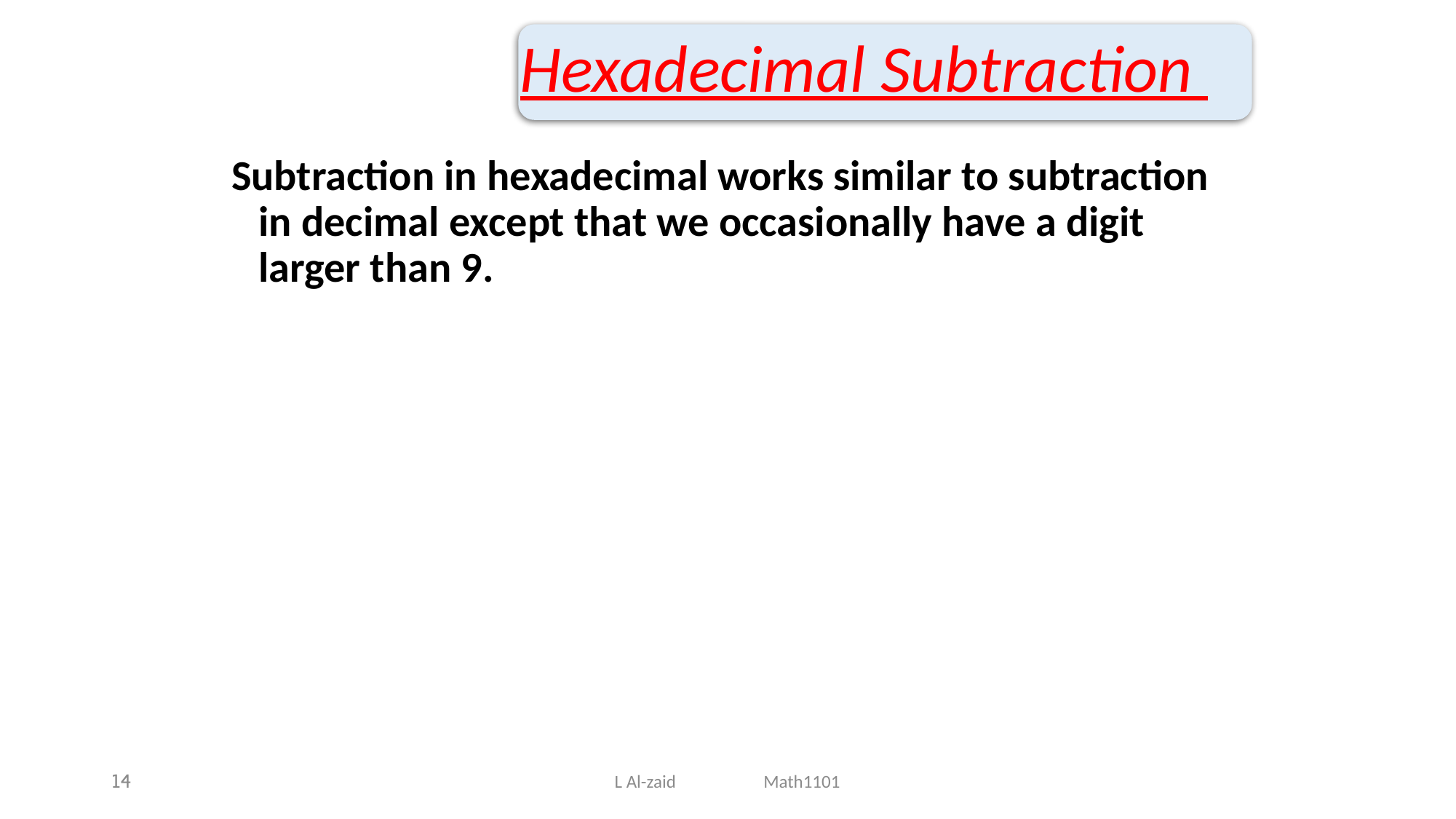

# Hexadecimal Subtraction
Subtraction in hexadecimal works similar to subtraction in decimal except that we occasionally have a digit larger than 9.
14
L Al-zaid                     Math1101